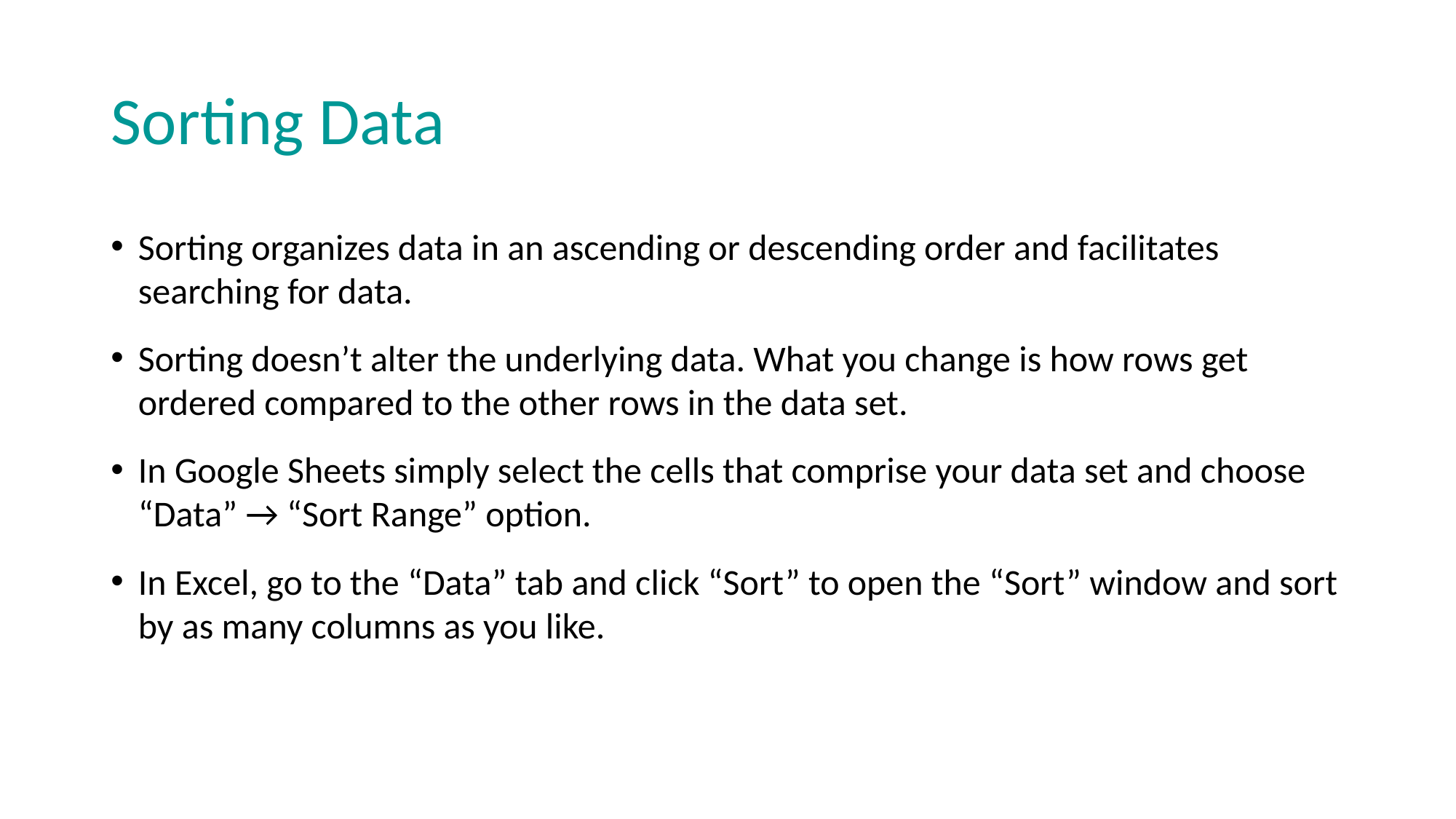

# Sorting Data
Sorting organizes data in an ascending or descending order and facilitates searching for data.
Sorting doesn’t alter the underlying data. What you change is how rows get ordered compared to the other rows in the data set.
In Google Sheets simply select the cells that comprise your data set and choose “Data” → “Sort Range” option.
In Excel, go to the “Data” tab and click “Sort” to open the “Sort” window and sort by as many columns as you like.